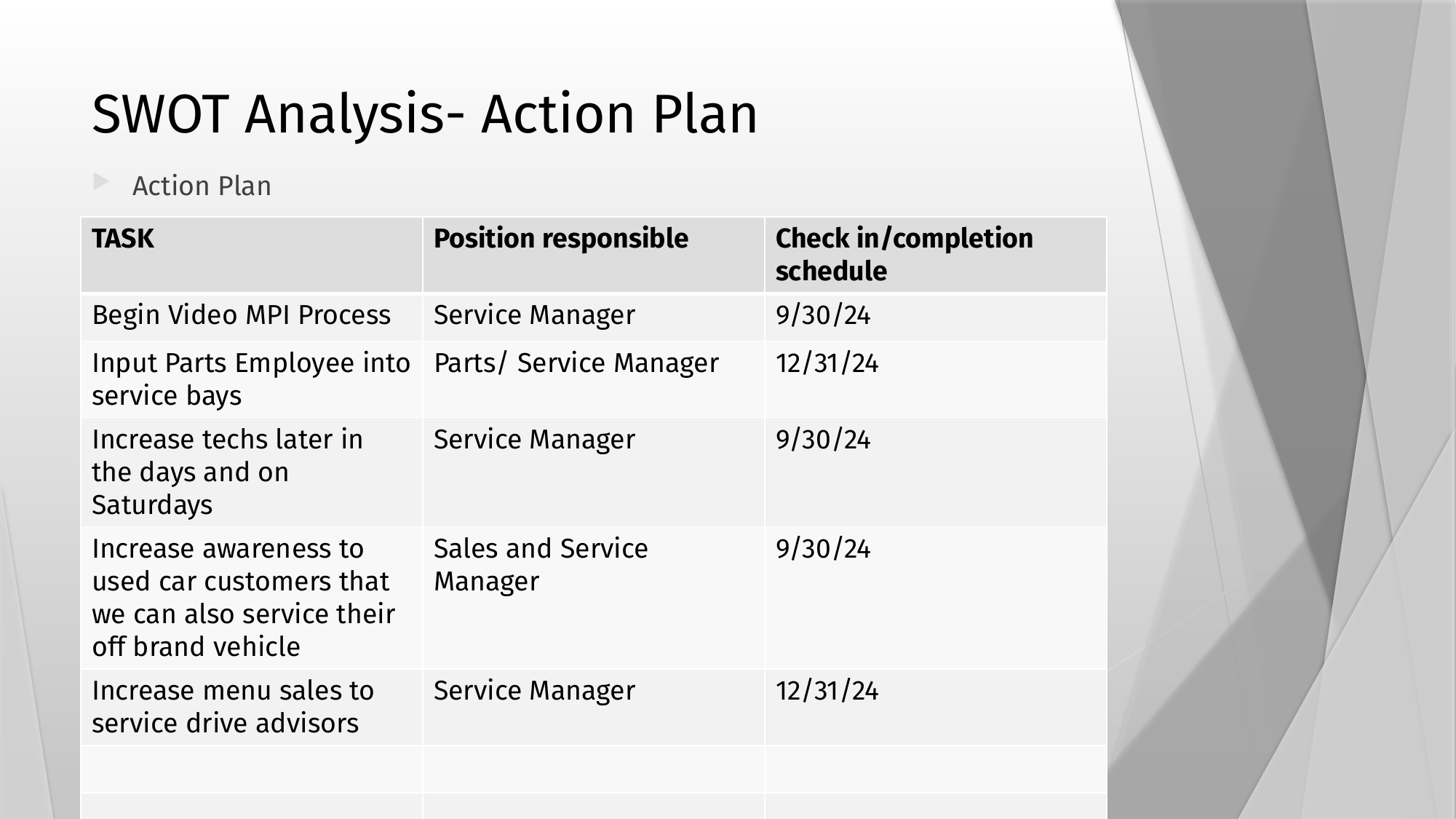

# SWOT Analysis- Action Plan
Action Plan

| TASK | Position responsible | Check in/completion schedule |
| --- | --- | --- |
| Begin Video MPI Process | Service Manager | 9/30/24 |
| Input Parts Employee into service bays | Parts/ Service Manager | 12/31/24 |
| Increase techs later in the days and on Saturdays | Service Manager | 9/30/24 |
| Increase awareness to used car customers that we can also service their off brand vehicle | Sales and Service Manager | 9/30/24 |
| Increase menu sales to service drive advisors | Service Manager | 12/31/24 |
|  |  |  |
|  |  |  |